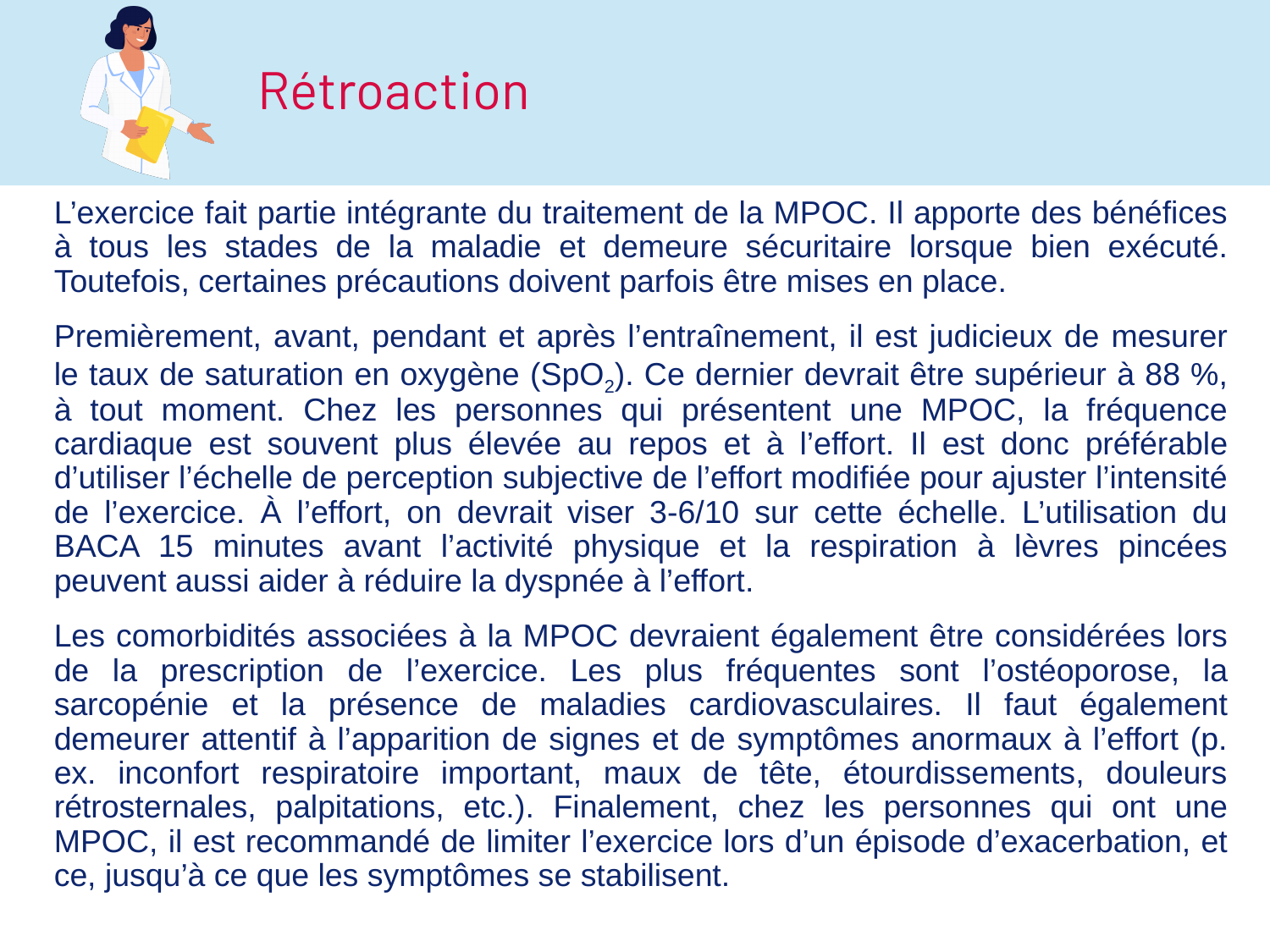

L’exercice fait partie intégrante du traitement de la MPOC. Il apporte des bénéfices à tous les stades de la maladie et demeure sécuritaire lorsque bien exécuté. Toutefois, certaines précautions doivent parfois être mises en place.
Premièrement, avant, pendant et après l’entraînement, il est judicieux de mesurer le taux de saturation en oxygène (SpO2). Ce dernier devrait être supérieur à 88 %, à tout moment. Chez les personnes qui présentent une MPOC, la fréquence cardiaque est souvent plus élevée au repos et à l’effort. Il est donc préférable d’utiliser l’échelle de perception subjective de l’effort modifiée pour ajuster l’intensité de l’exercice. À l’effort, on devrait viser 3-6/10 sur cette échelle. L’utilisation du BACA 15 minutes avant l’activité physique et la respiration à lèvres pincées peuvent aussi aider à réduire la dyspnée à l’effort.
Les comorbidités associées à la MPOC devraient également être considérées lors de la prescription de l’exercice. Les plus fréquentes sont l’ostéoporose, la sarcopénie et la présence de maladies cardiovasculaires. Il faut également demeurer attentif à l’apparition de signes et de symptômes anormaux à l’effort (p. ex. inconfort respiratoire important, maux de tête, étourdissements, douleurs rétrosternales, palpitations, etc.). Finalement, chez les personnes qui ont une MPOC, il est recommandé de limiter l’exercice lors d’un épisode d’exacerbation, et ce, jusqu’à ce que les symptômes se stabilisent.